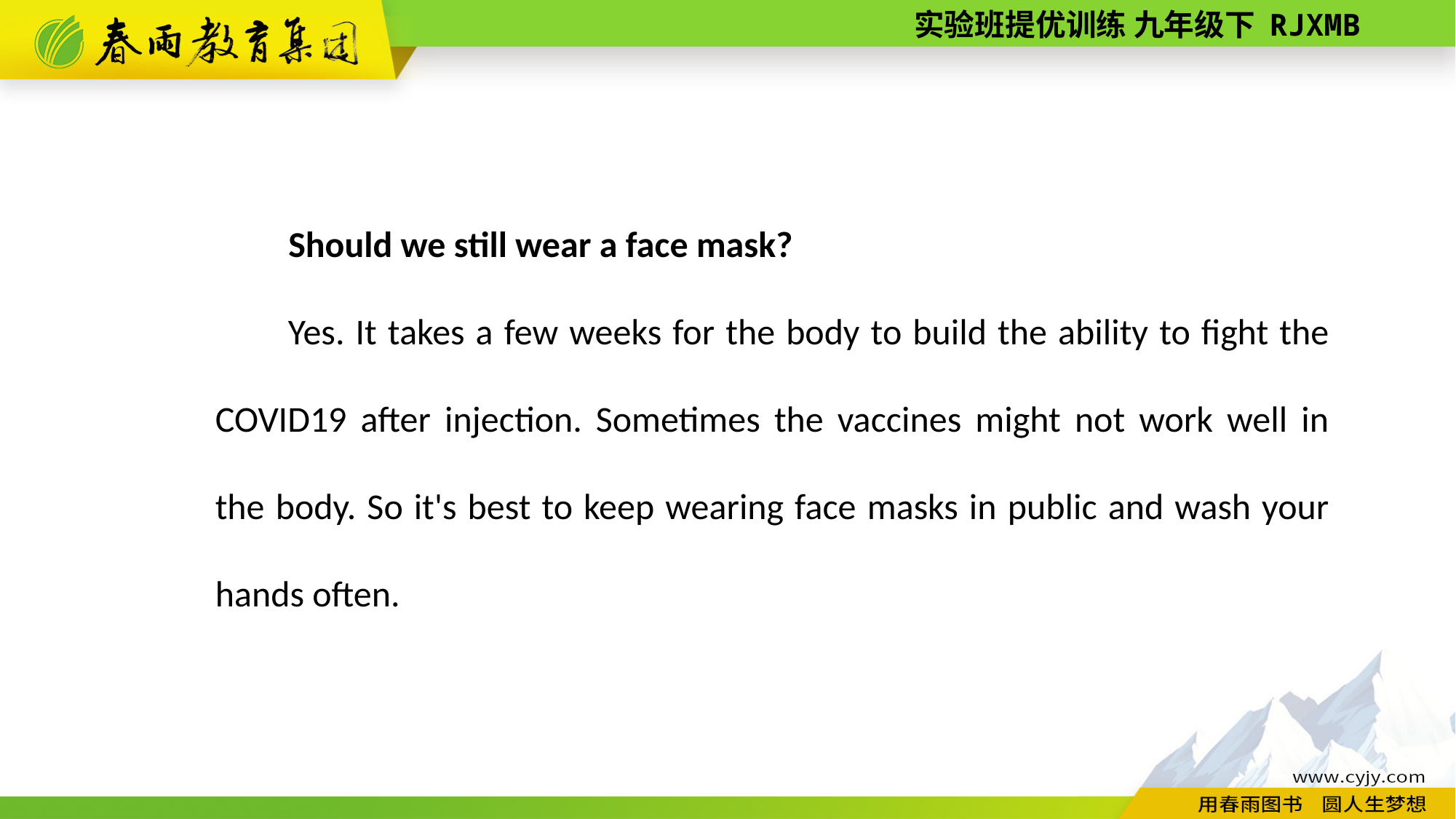

Should we still wear a face mask?
Yes. It takes a few weeks for the body to build the ability to fight the COVID­19 after injection. Sometimes the vaccines might not work well in the body. So it's best to keep wearing face masks in public and wash your hands often.